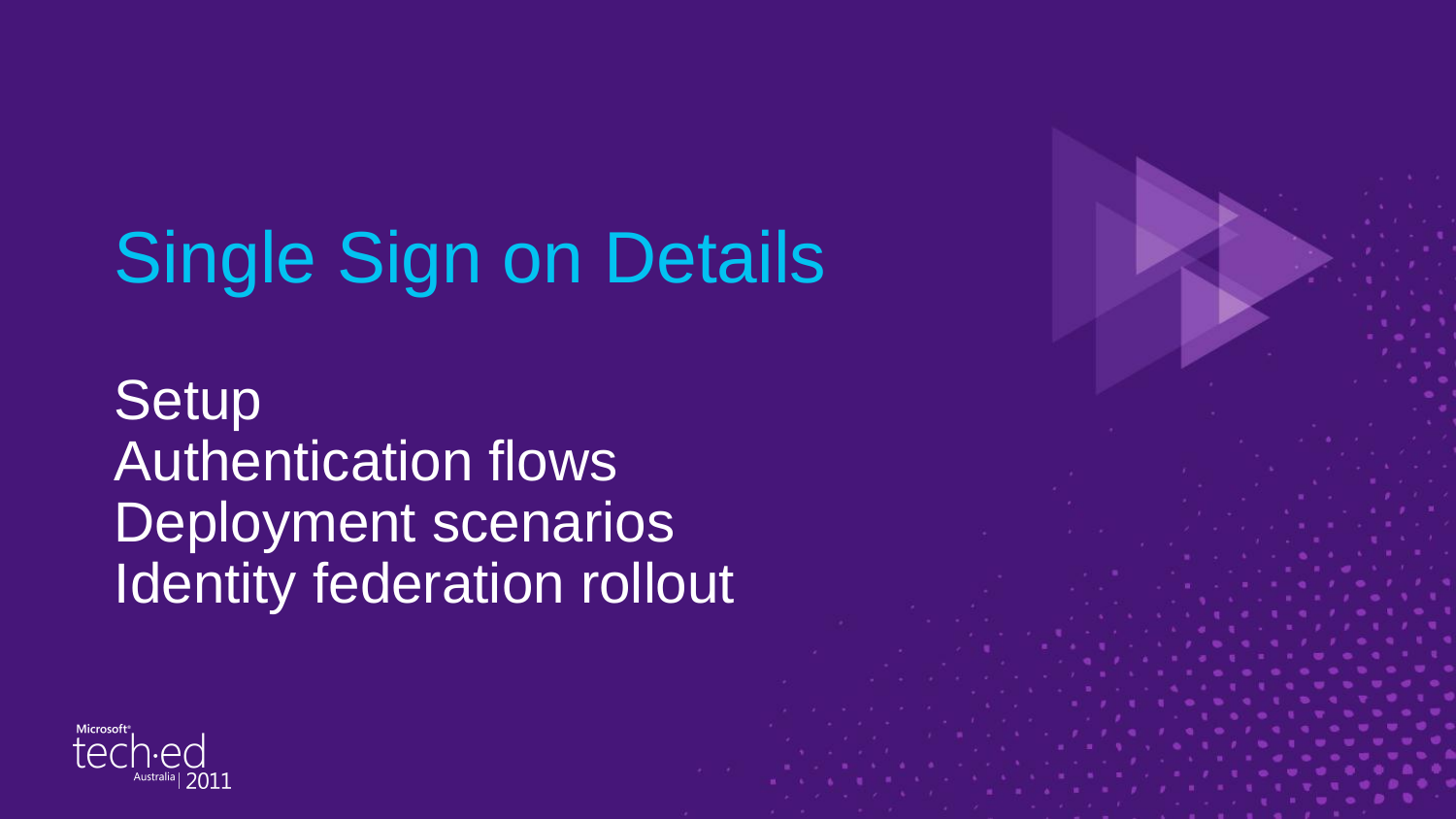

# Single Sign on Details
Setup
Authentication flows
Deployment scenarios
Identity federation rollout